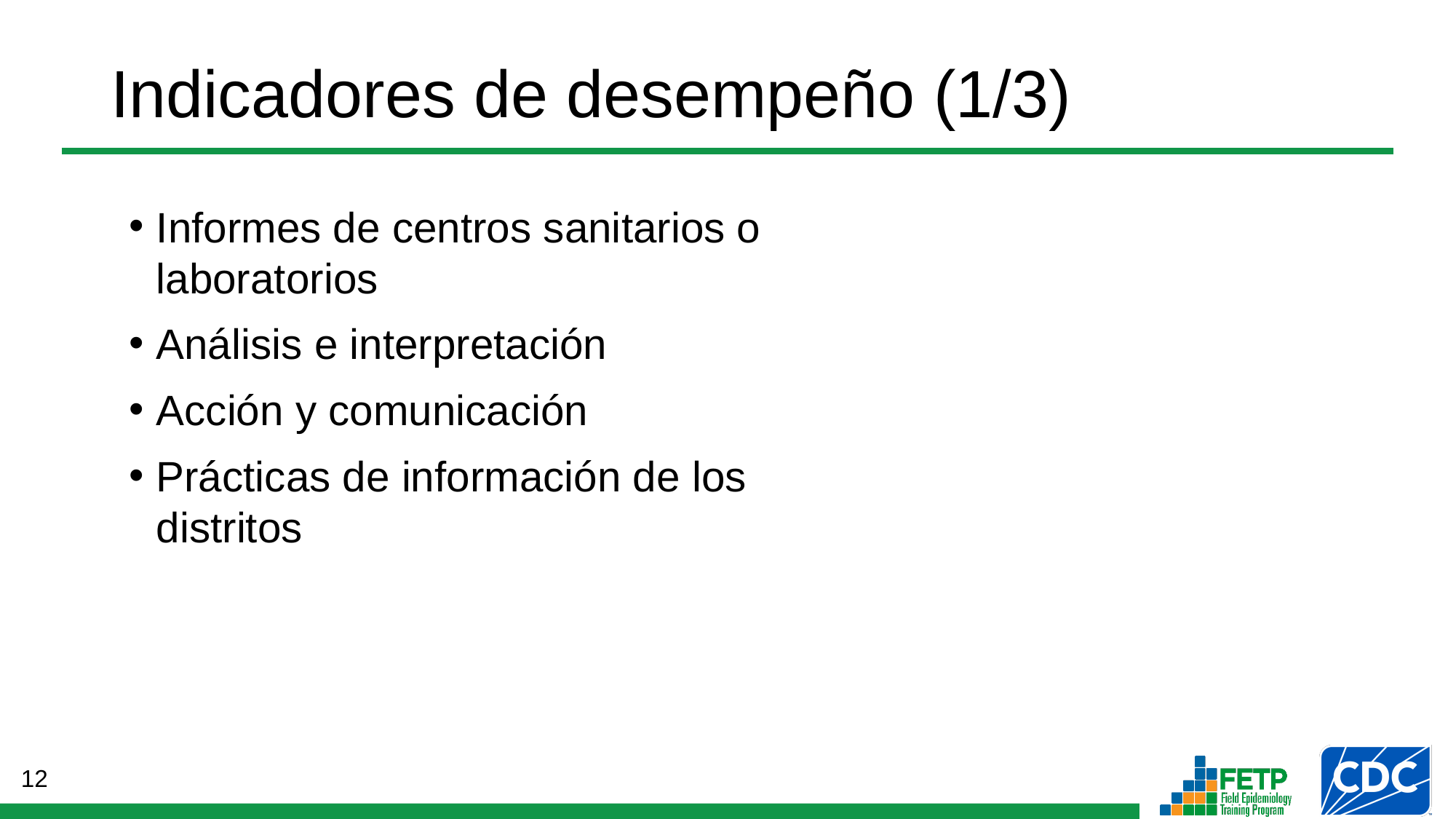

# Indicadores de desempeño (1/3)

Informes de centros sanitarios o laboratorios
Análisis e interpretación
Acción y comunicación
Prácticas de información de los distritos